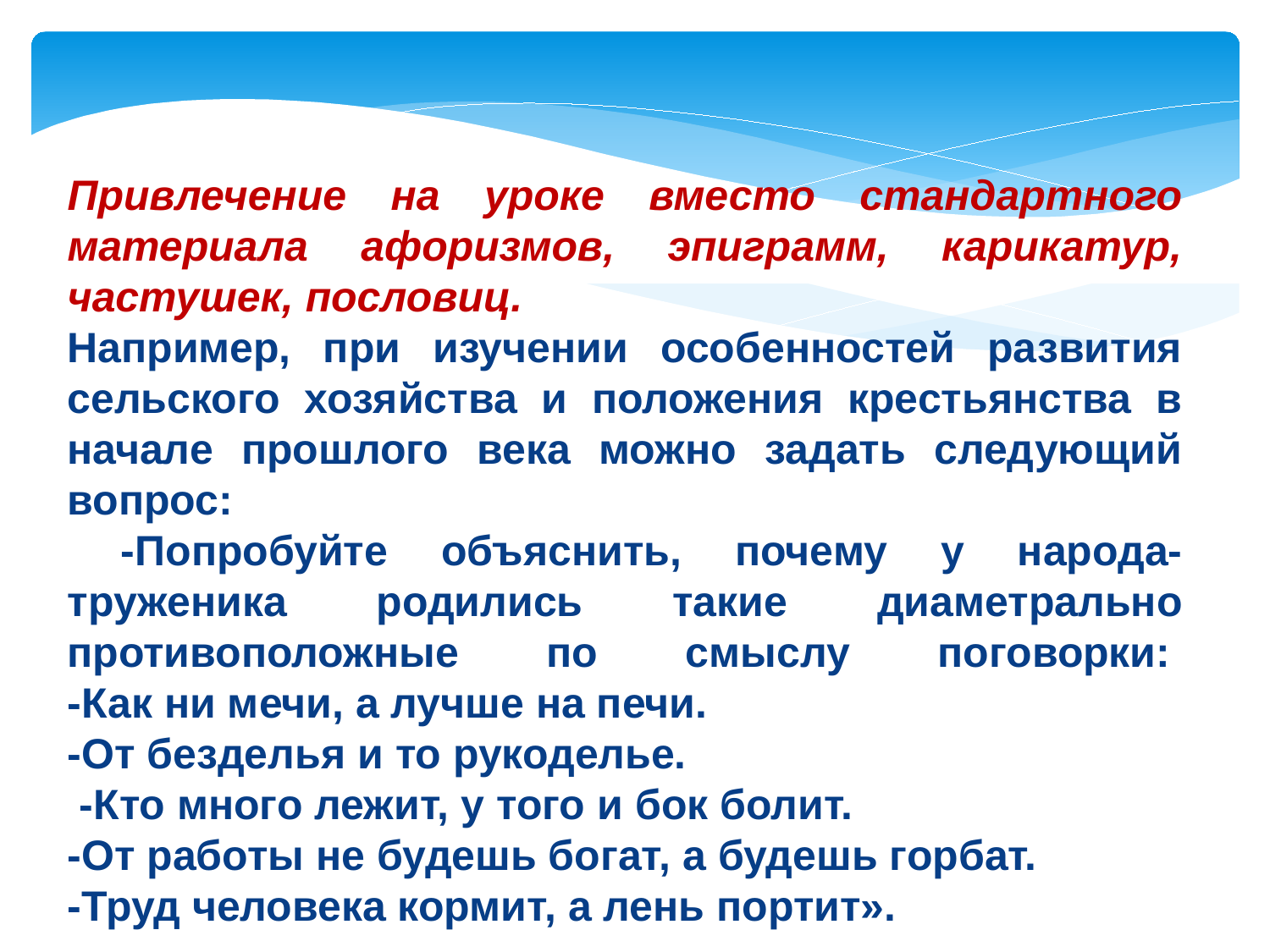

Привлечение на уроке вместо стандартного материала афоризмов, эпиграмм, карикатур, частушек, пословиц.
Например, при изучении особенностей развития сельского хозяйства и положения крестьянства в начале прошлого века можно задать следующий вопрос:
 -Попробуйте объяснить, почему у народа-труженика родились такие диаметрально противоположные по смыслу поговорки: 
-Как ни мечи, а лучше на печи.
-От безделья и то рукоделье.
 -Кто много лежит, у того и бок болит.
-От работы не будешь богат, а будешь горбат.
-Труд человека кормит, а лень портит».